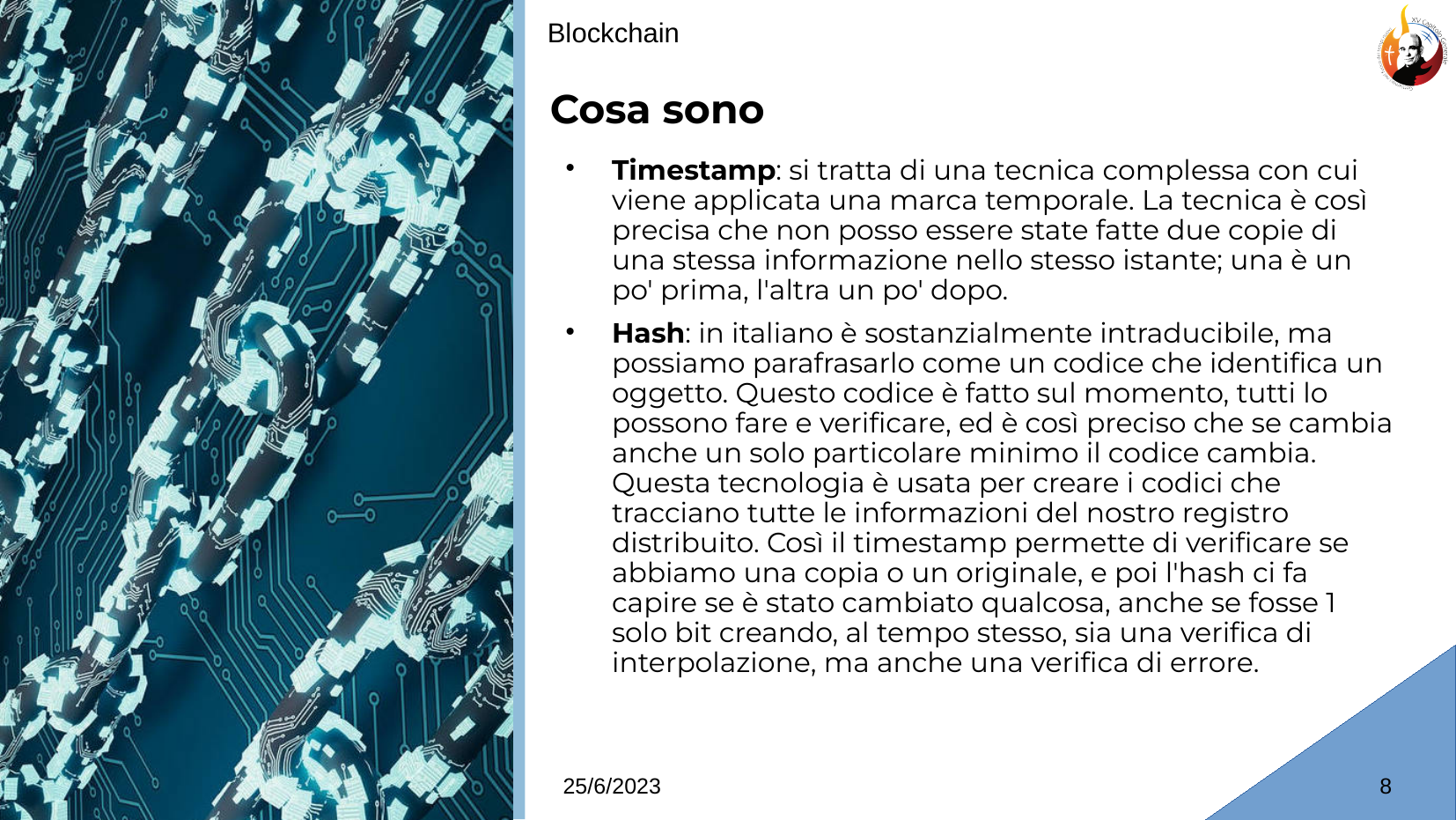

Blockchain
Cosa sono
# Timestamp: si tratta di una tecnica complessa con cui viene applicata una marca temporale. La tecnica è così precisa che non posso essere state fatte due copie di una stessa informazione nello stesso istante; una è un po' prima, l'altra un po' dopo.
Hash: in italiano è sostanzialmente intraducibile, ma possiamo parafrasarlo come un codice che identifica un oggetto. Questo codice è fatto sul momento, tutti lo possono fare e verificare, ed è così preciso che se cambia anche un solo particolare minimo il codice cambia.
Questa tecnologia è usata per creare i codici che tracciano tutte le informazioni del nostro registro distribuito. Così il timestamp permette di verificare se abbiamo una copia o un originale, e poi l'hash ci fa capire se è stato cambiato qualcosa, anche se fosse 1 solo bit creando, al tempo stesso, sia una verifica di interpolazione, ma anche una verifica di errore.